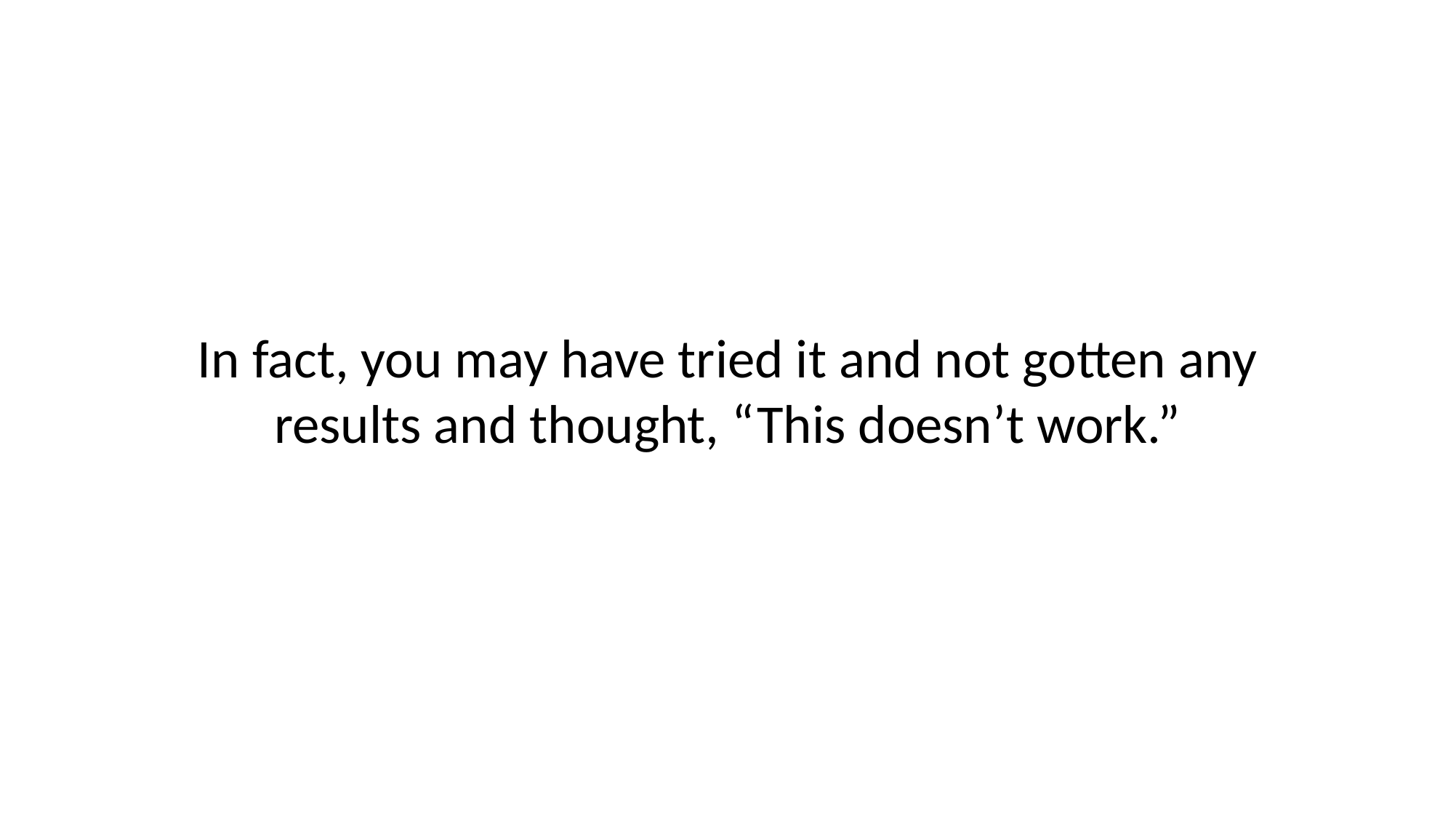

# In fact, you may have tried it and not gotten any results and thought, “This doesn’t work.”